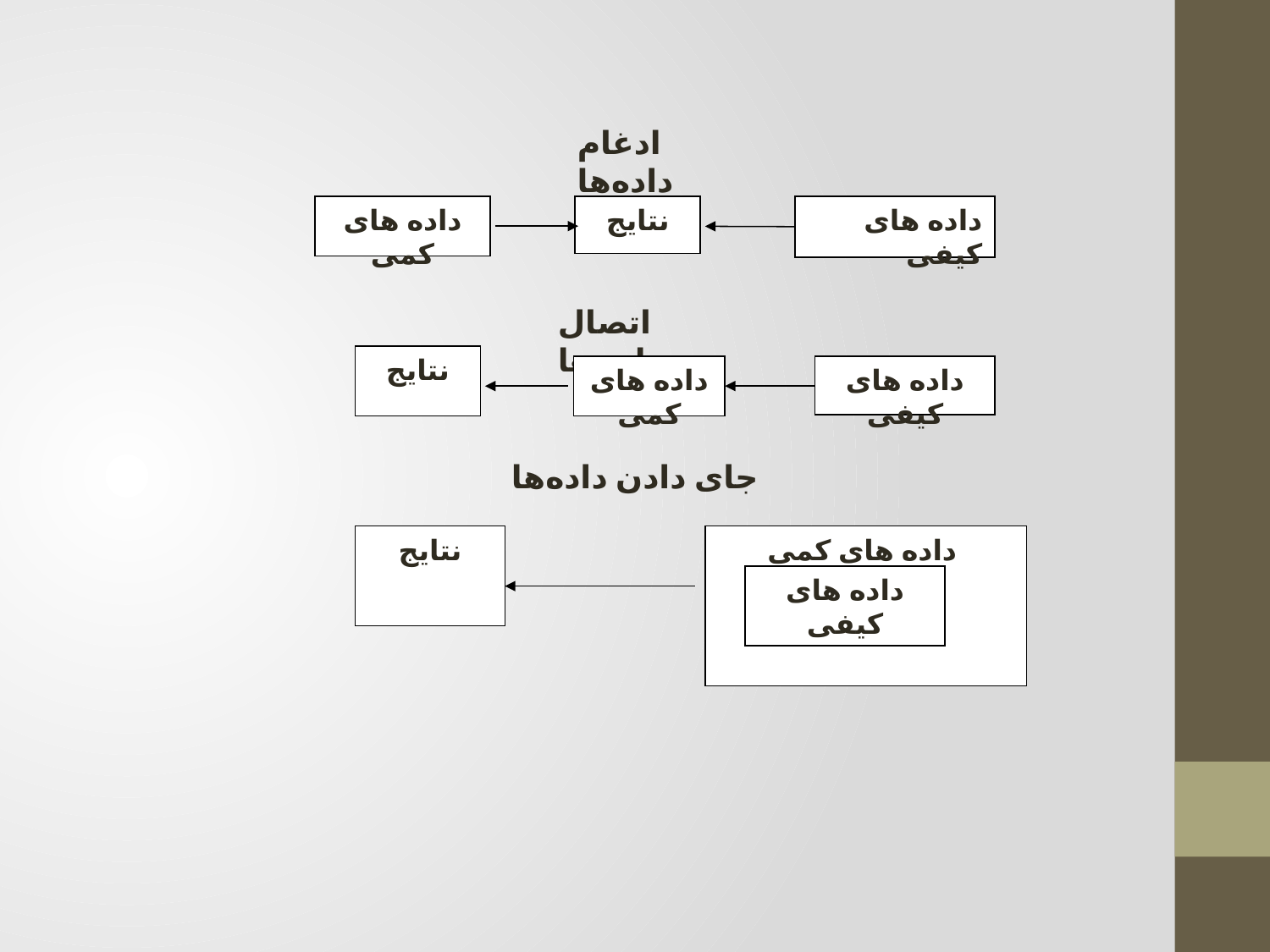

ادغام داده‌ها
داده های کمی
نتایج
داده های کیفی
اتصال داده ها:
نتایج

داده های کمی
داده های کیفی
جای دادن داده‌ها
نتایج
داده های کمی
داده های کیفی